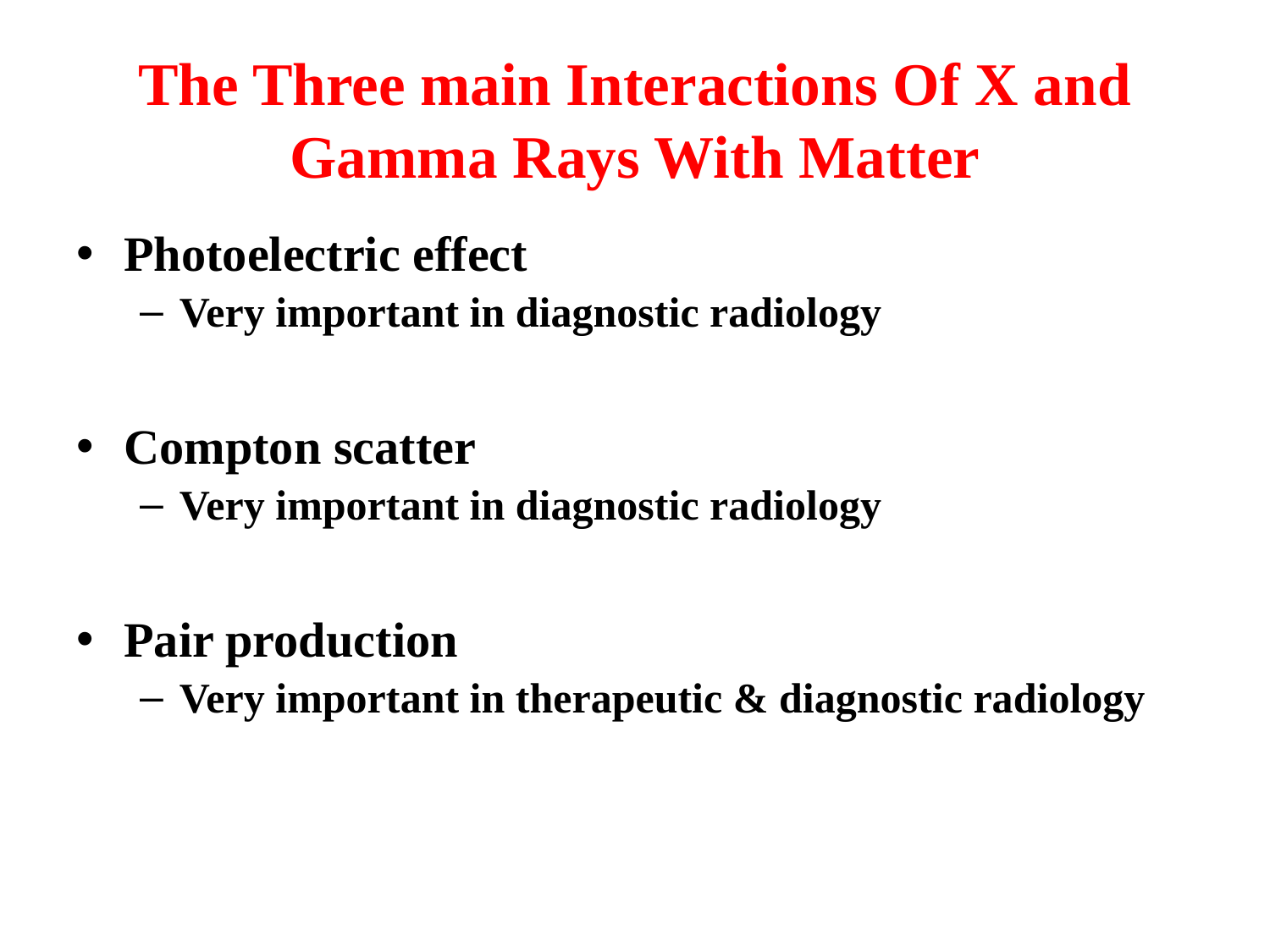

# The Three main Interactions Of X and Gamma Rays With Matter
Photoelectric effect
Very important in diagnostic radiology

Compton scatter
Very important in diagnostic radiology

Pair production
Very important in therapeutic & diagnostic radiology